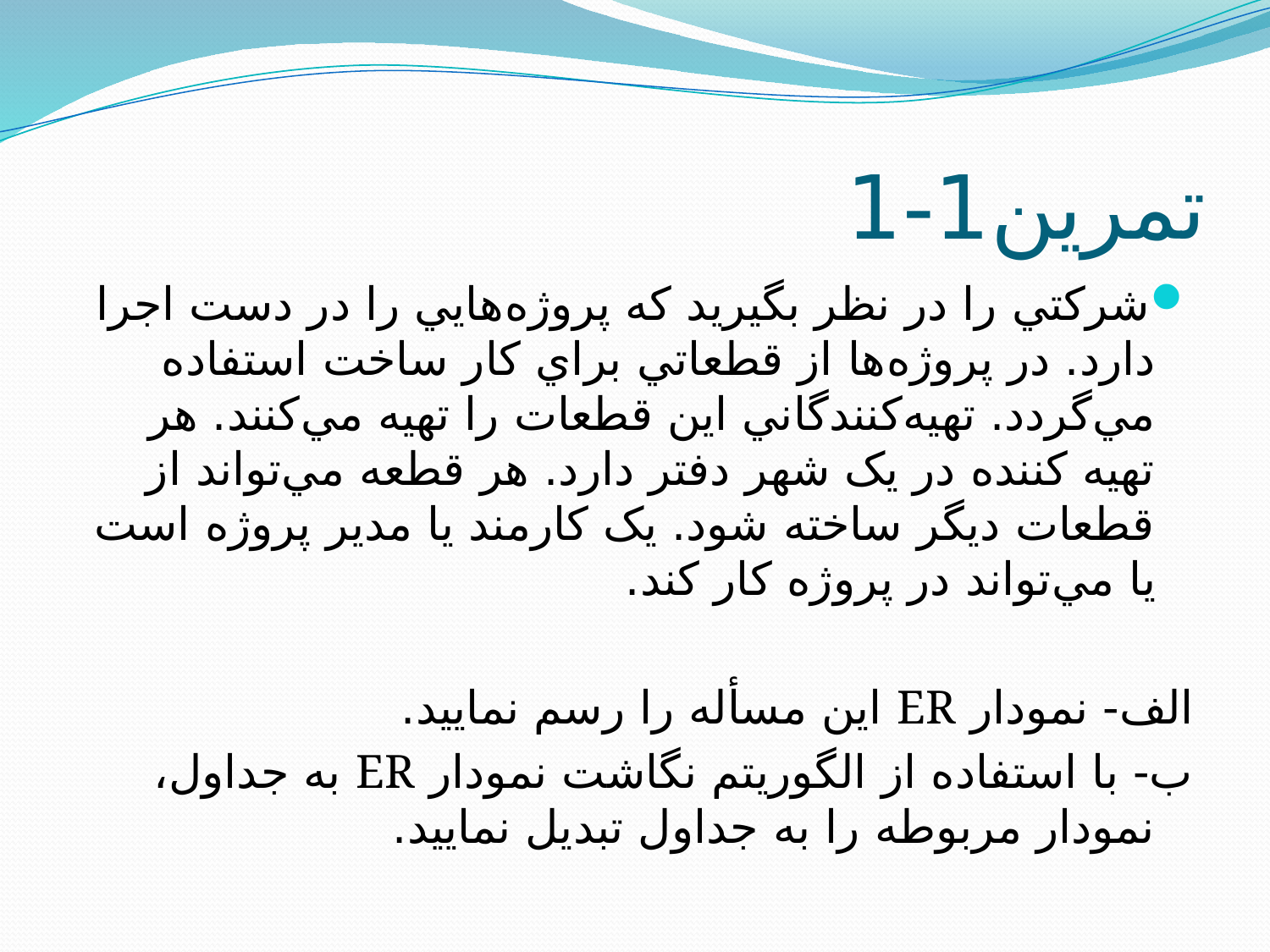

# تمرين1-1
شرکتي را در نظر بگيريد که پروژه‌هايي را در دست اجرا دارد. در پروژه‌ها از قطعاتي براي کار ساخت استفاده مي‌گردد. تهيه‌کنندگاني اين قطعات را تهيه مي‌کنند. هر تهيه کننده در يک شهر دفتر دارد. هر قطعه مي‌تواند از قطعات ديگر ساخته شود. يک کارمند يا مدير پروژه است يا مي‌تواند در پروژه کار کند.

الف- نمودار ER اين مسأله را رسم نماييد.
ب- با استفاده از الگوريتم نگاشت نمودار ER به جداول، نمودار مربوطه را به جداول تبديل نماييد.